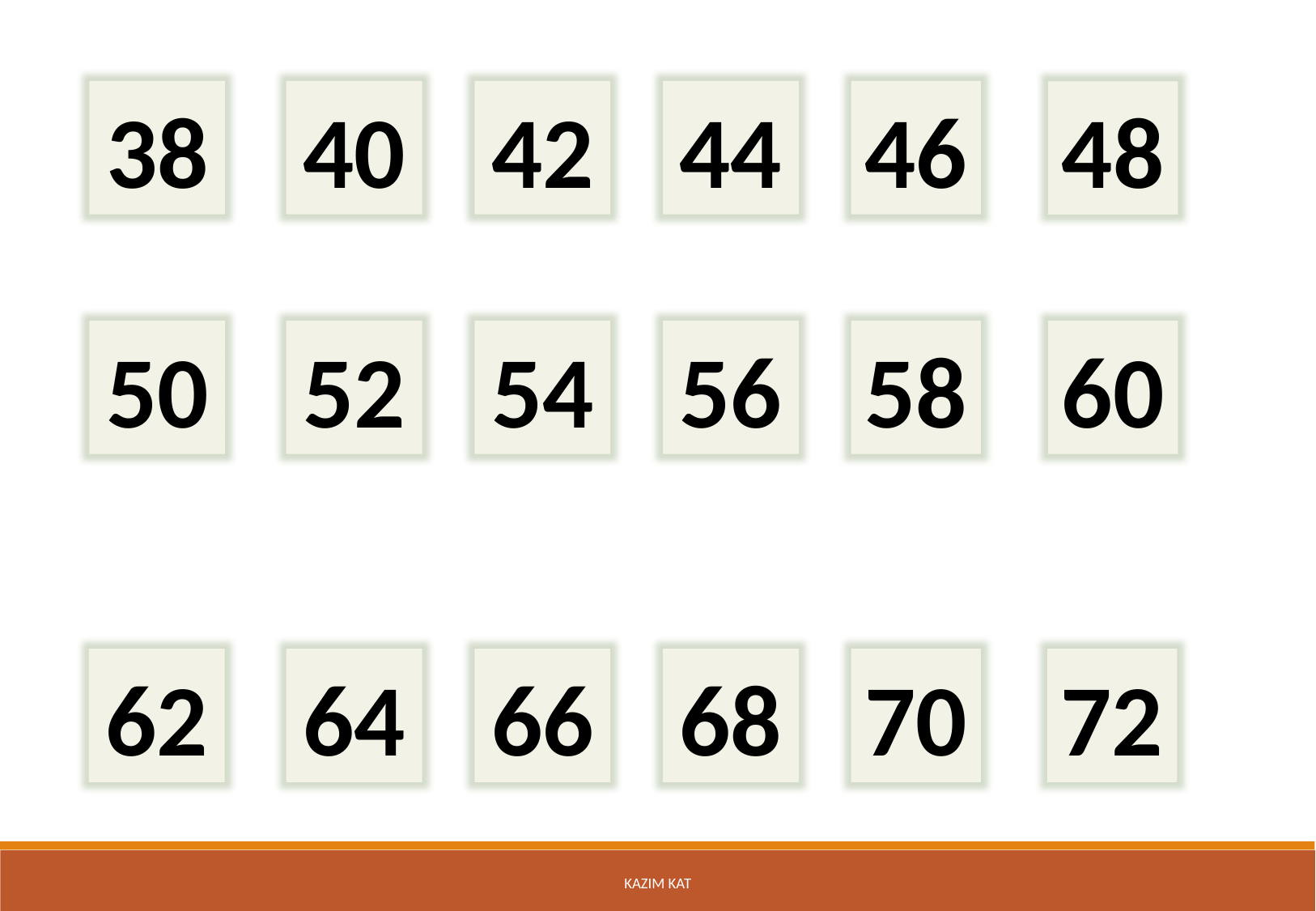

46
44
42
40
38
48
54
50
52
56
58
60
70
72
62
64
66
68
KAZIM KAT